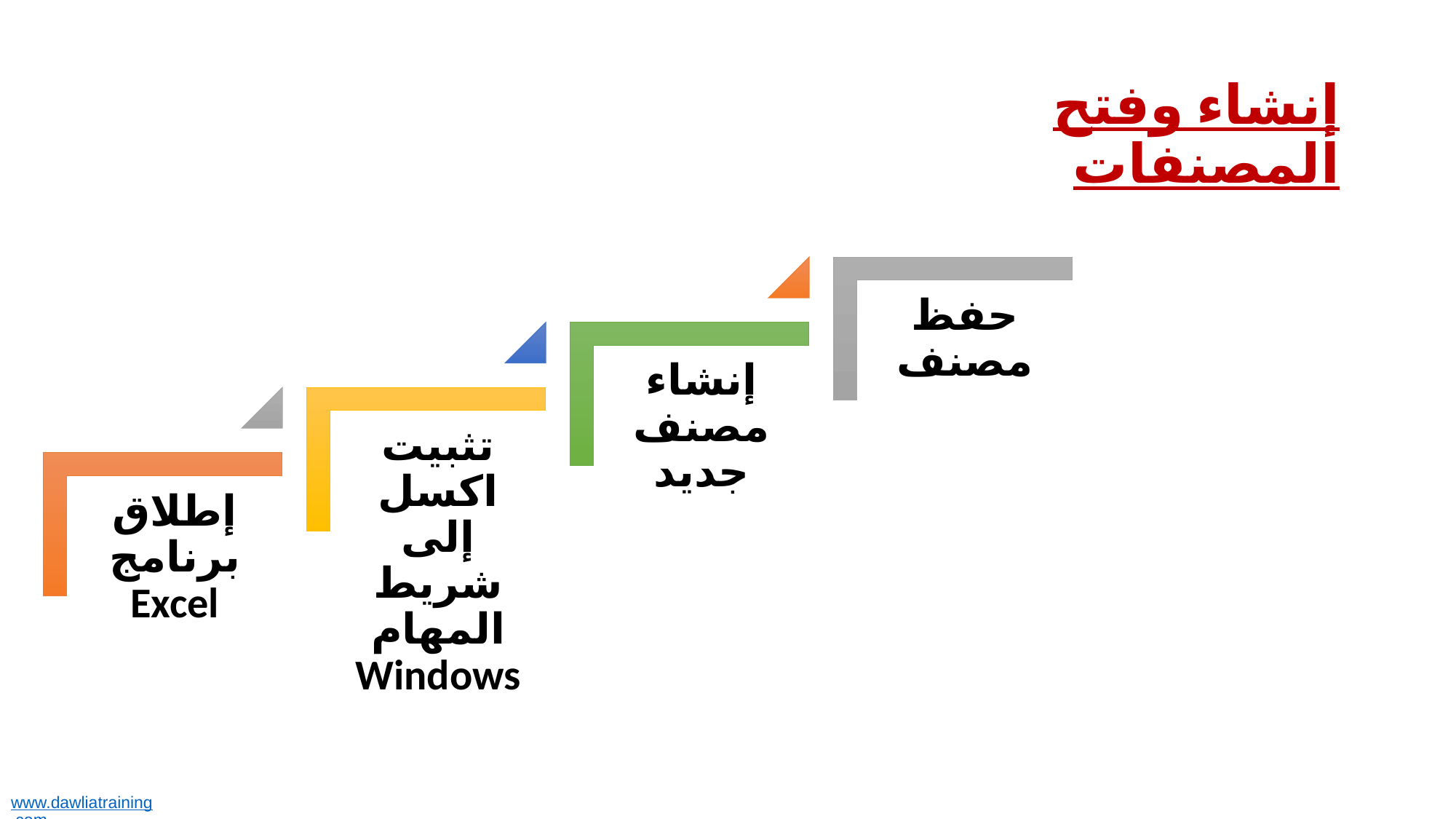

# إنشاء وفتح المصنفات
إطلاق برنامج Excel
تثبيت اكسل إلى شريط المهام Windows
إنشاء مصنف جديد
حفظ مصنف
www.dawliatraining.com